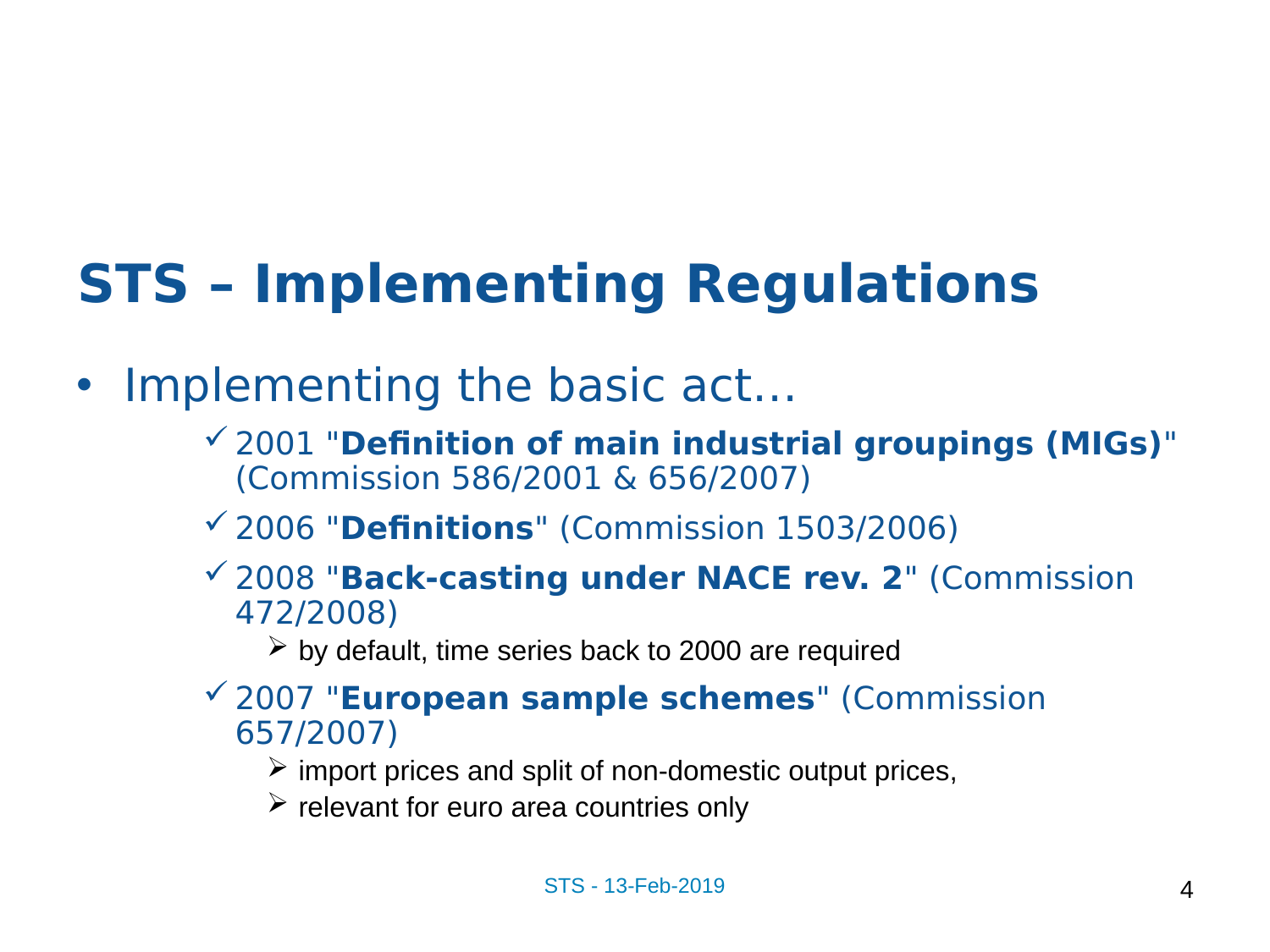

# STS – Implementing Regulations
Implementing the basic act…
2001 "Definition of main industrial groupings (MIGs)" (Commission 586/2001 & 656/2007)
2006 "Definitions" (Commission 1503/2006)
2008 "Back-casting under NACE rev. 2" (Commission 472/2008)
by default, time series back to 2000 are required
2007 "European sample schemes" (Commission 657/2007)
import prices and split of non-domestic output prices,
relevant for euro area countries only

STS - 13-Feb-2019
4